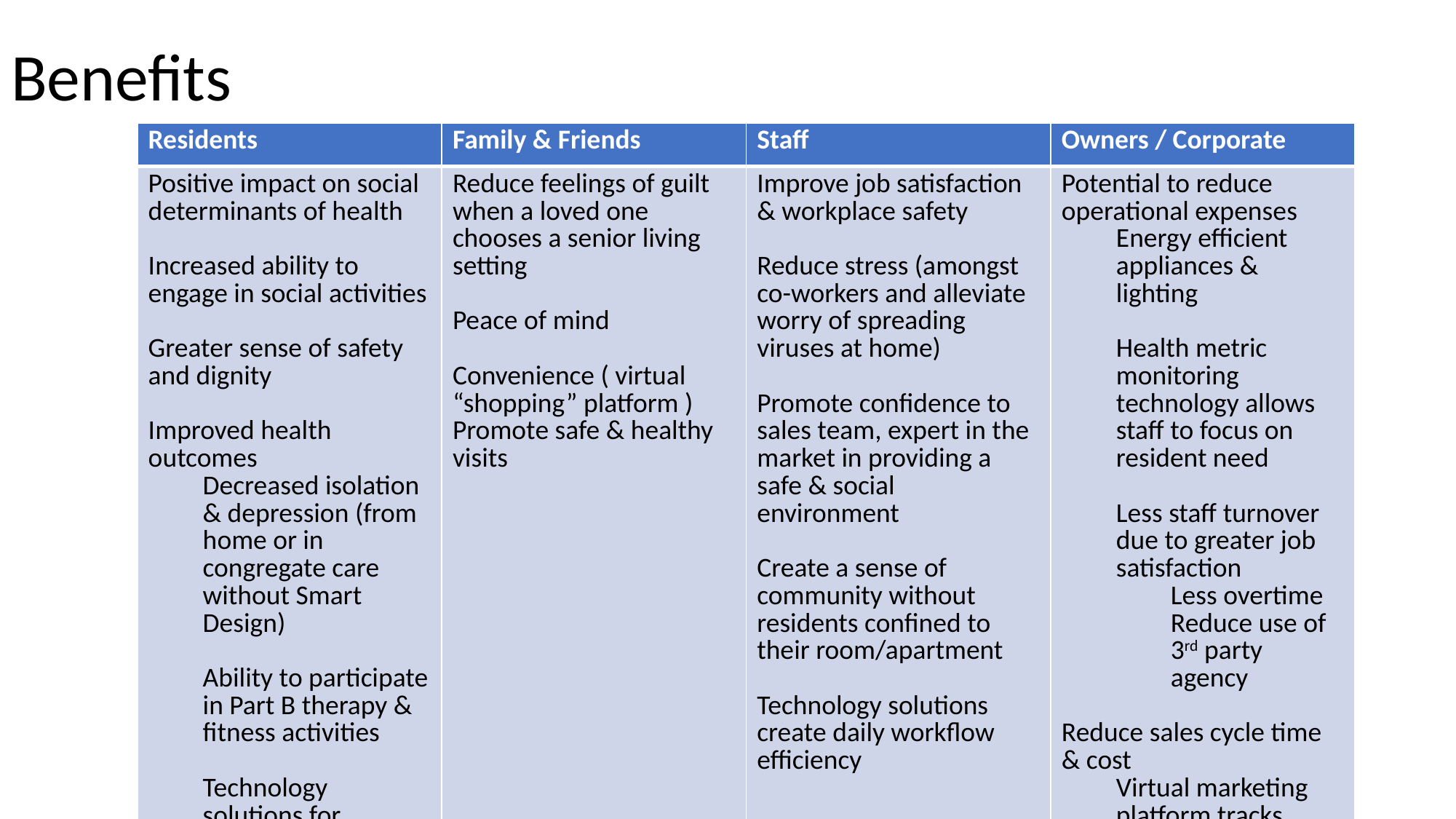

# Benefits
| Residents | Family & Friends | Staff | Owners / Corporate |
| --- | --- | --- | --- |
| Positive impact on social determinants of health Increased ability to engage in social activities Greater sense of safety and dignity Improved health outcomes Decreased isolation & depression (from home or in congregate care without Smart Design) Ability to participate in Part B therapy & fitness activities Technology solutions for monitoring can also provide analytic tools to improve outcomes | Reduce feelings of guilt when a loved one chooses a senior living setting Peace of mind Convenience ( virtual “shopping” platform ) Promote safe & healthy visits | Improve job satisfaction & workplace safety Reduce stress (amongst co-workers and alleviate worry of spreading viruses at home) Promote confidence to sales team, expert in the market in providing a safe & social environment Create a sense of community without residents confined to their room/apartment Technology solutions create daily workflow efficiency | Potential to reduce operational expenses Energy efficient appliances & lighting Health metric monitoring technology allows staff to focus on resident need Less staff turnover due to greater job satisfaction Less overtime Reduce use of 3rd party agency Reduce sales cycle time & cost Virtual marketing platform tracks prospect’s interest Use of online forms Showcase safety features Marketing tool |